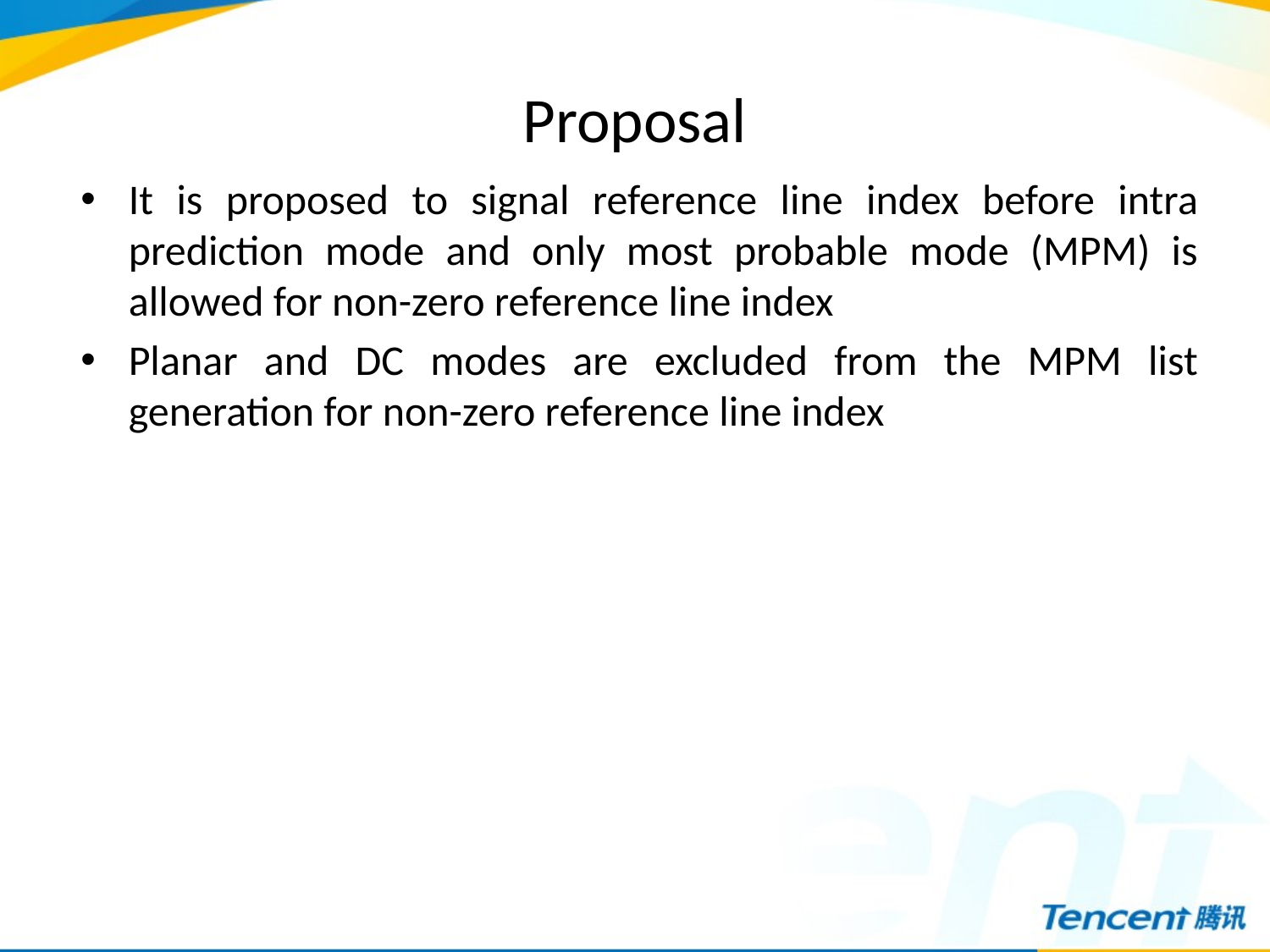

# Proposal
It is proposed to signal reference line index before intra prediction mode and only most probable mode (MPM) is allowed for non-zero reference line index
Planar and DC modes are excluded from the MPM list generation for non-zero reference line index